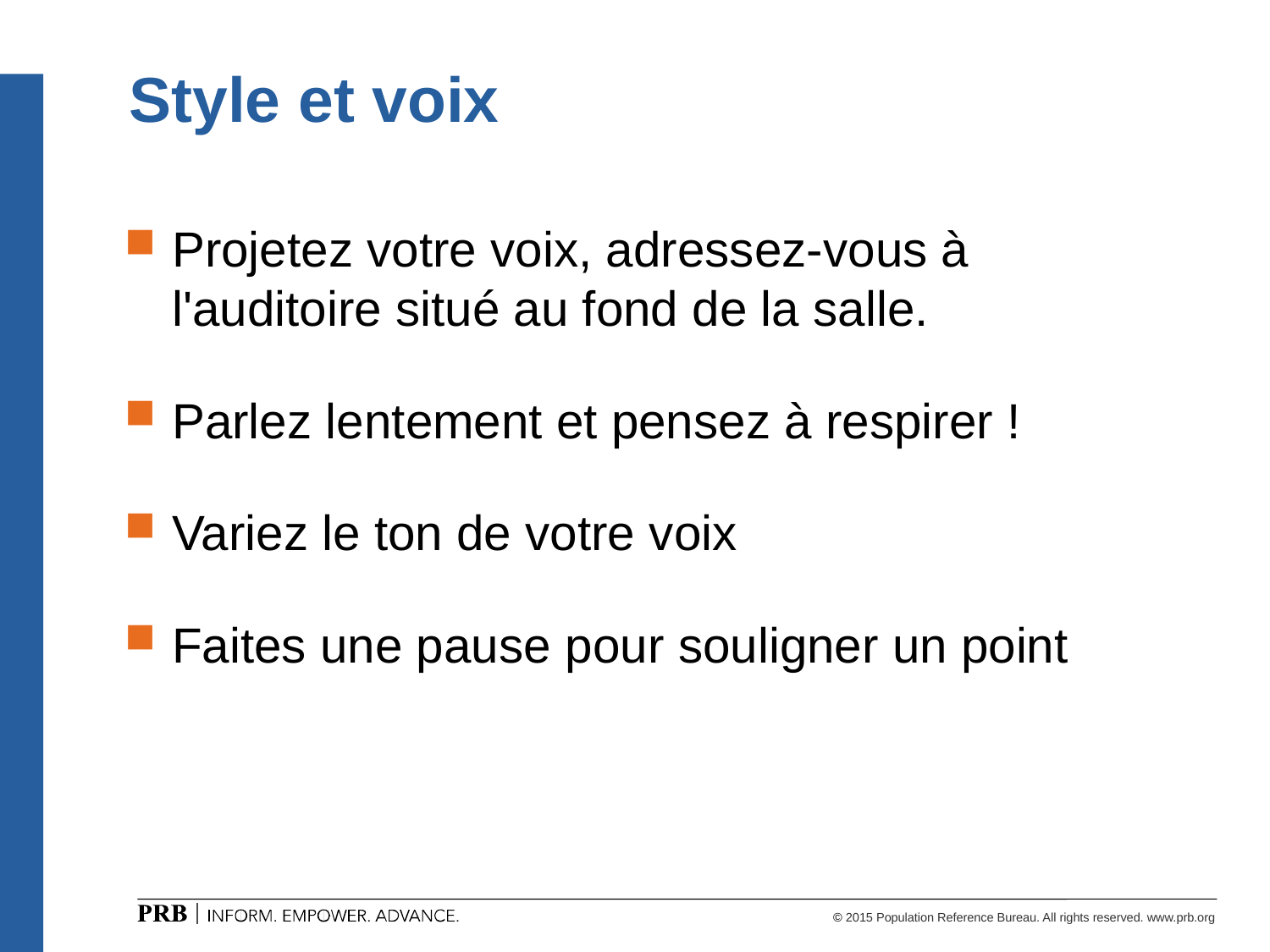

# Style et voix
Projetez votre voix, adressez-vous à l'auditoire situé au fond de la salle.
Parlez lentement et pensez à respirer !
Variez le ton de votre voix
Faites une pause pour souligner un point